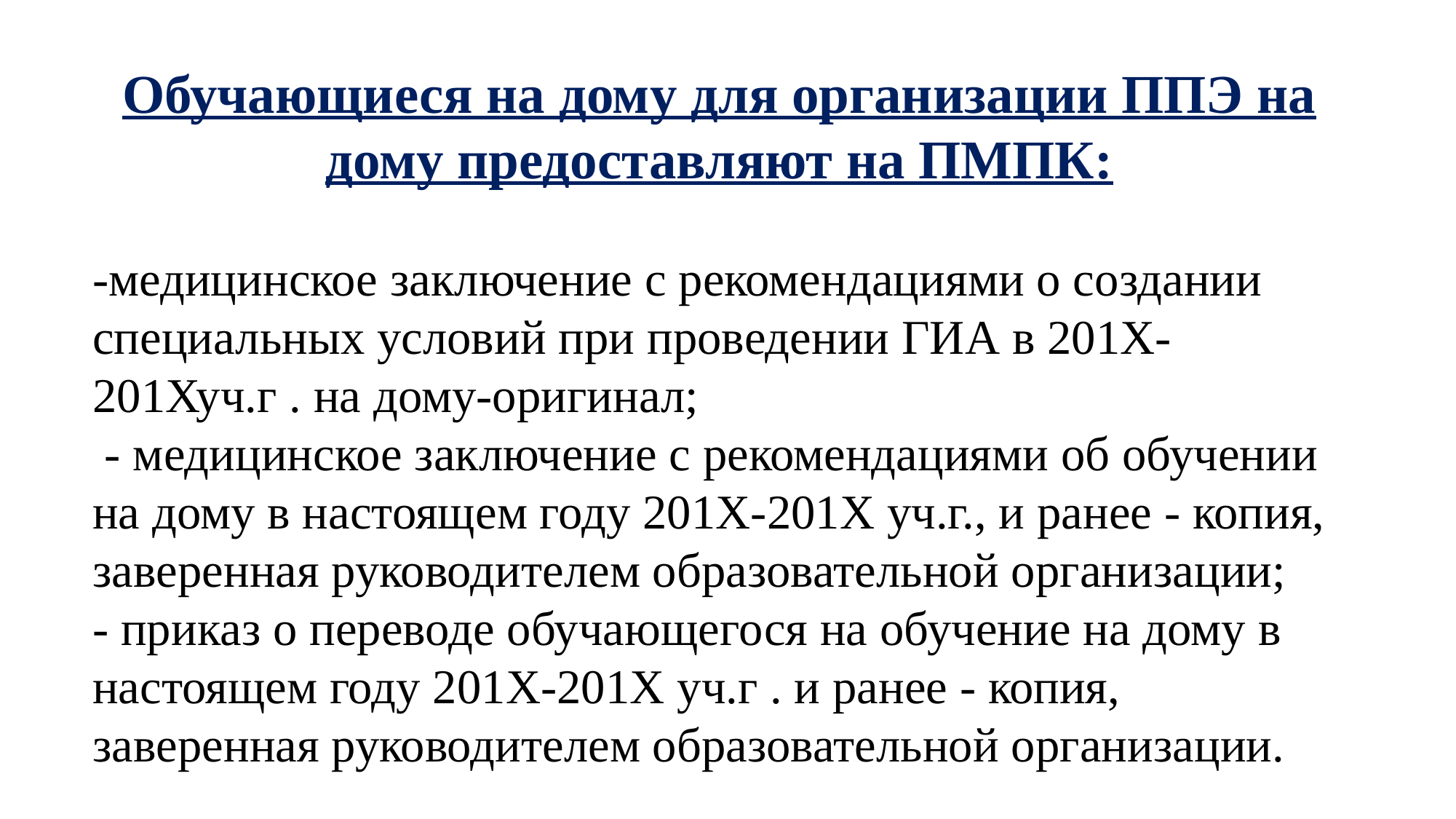

Обучающиеся на дому для организации ППЭ на дому предоставляют на ПМПК:

-медицинское заключение с рекомендациями о создании специальных условий при проведении ГИА в 201Х-201Хуч.г . на дому-оригинал;
 - медицинское заключение с рекомендациями об обучении на дому в настоящем году 201Х-201Х уч.г., и ранее - копия, заверенная руководителем образовательной организации;
- приказ о переводе обучающегося на обучение на дому в настоящем году 201Х-201Х уч.г . и ранее - копия, заверенная руководителем образовательной организации.